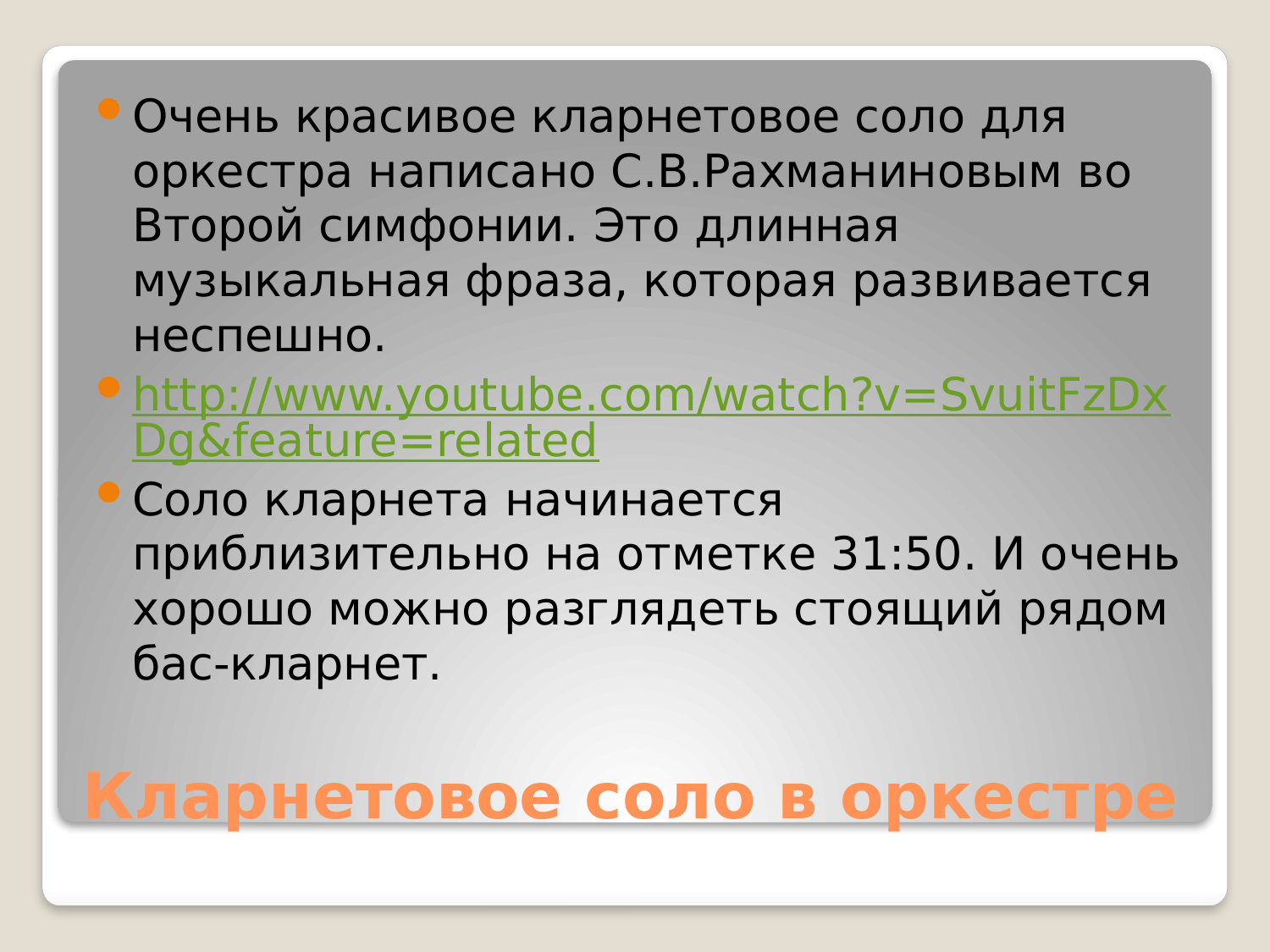

Очень красивое кларнетовое соло для оркестра написано С.В.Рахманиновым во Второй симфонии. Это длинная музыкальная фраза, которая развивается неспешно.
http://www.youtube.com/watch?v=SvuitFzDxDg&feature=related
Соло кларнета начинается приблизительно на отметке 31:50. И очень хорошо можно разглядеть стоящий рядом бас-кларнет.
# Кларнетовое соло в оркестре